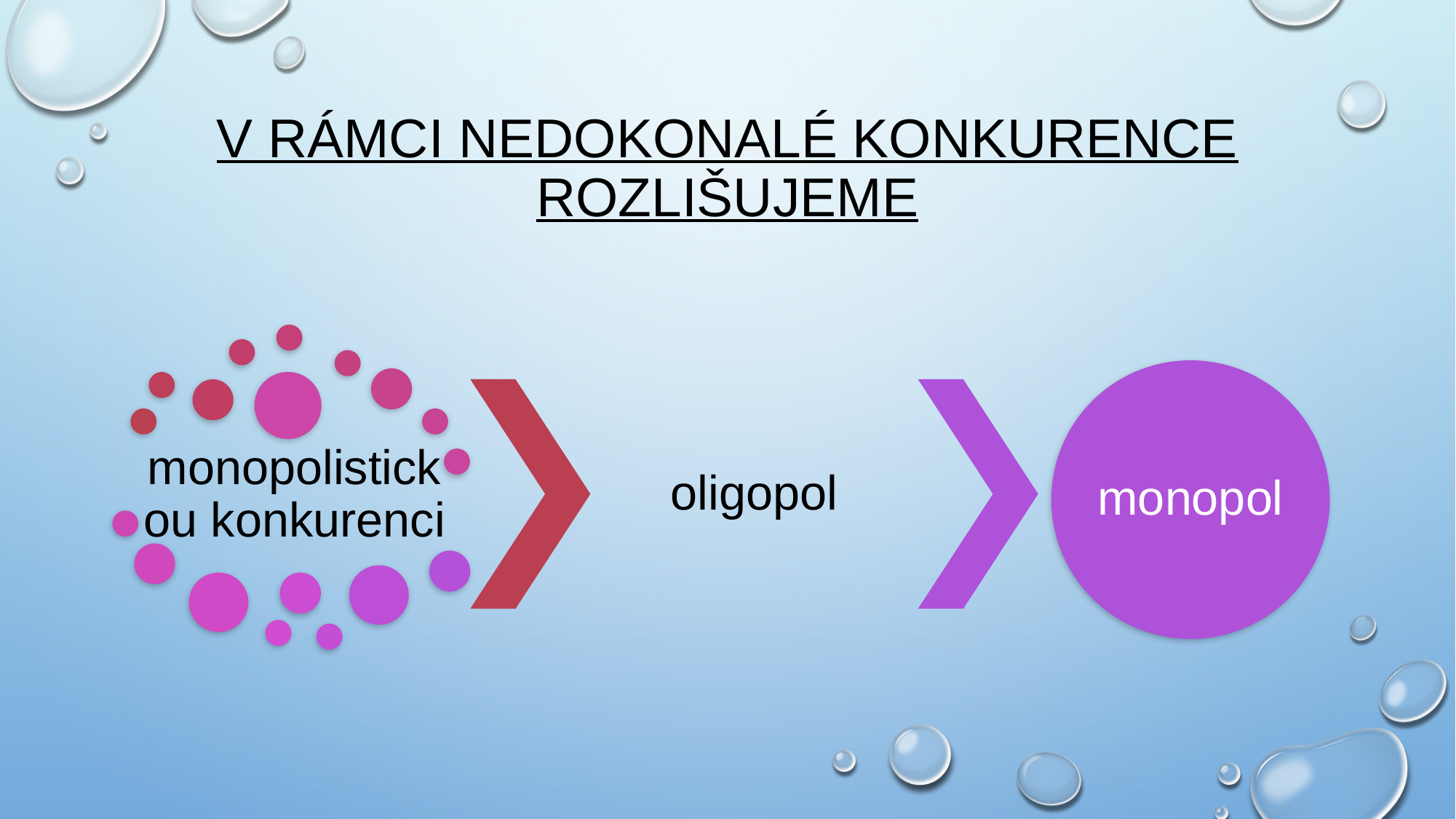

# V rámci nedokonalé konkurence rozlišujeme
monopolistickou konkurenci
oligopol
monopol